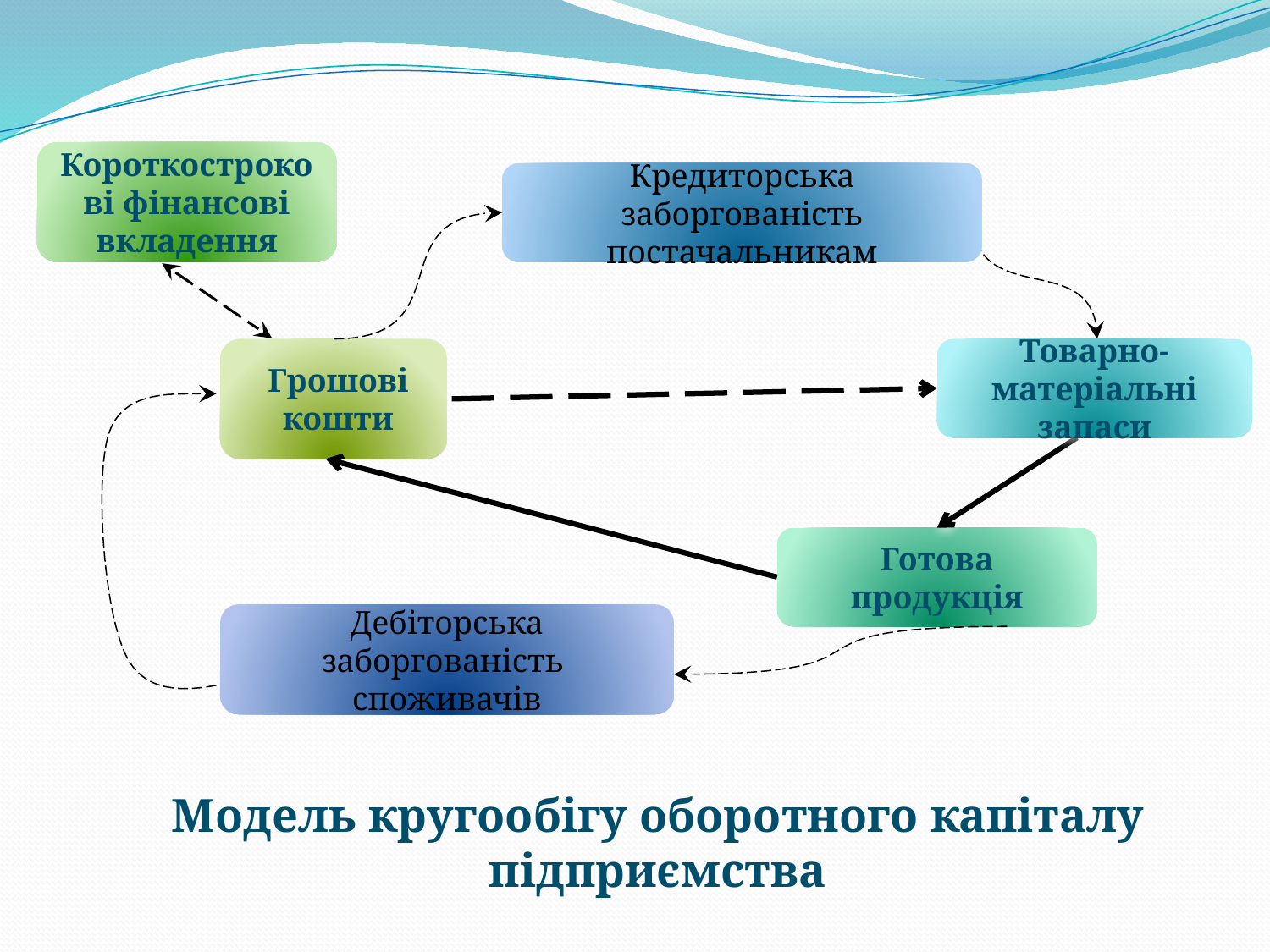

Короткострокові фінансові вкладення
Кредиторська заборгованість постачальникам

Грошові кошти
Товарно-матеріальні запаси

Дебіторська заборгованість  споживачів
Готова продукція
Модель кругообігу оборотного капіталу підприємства